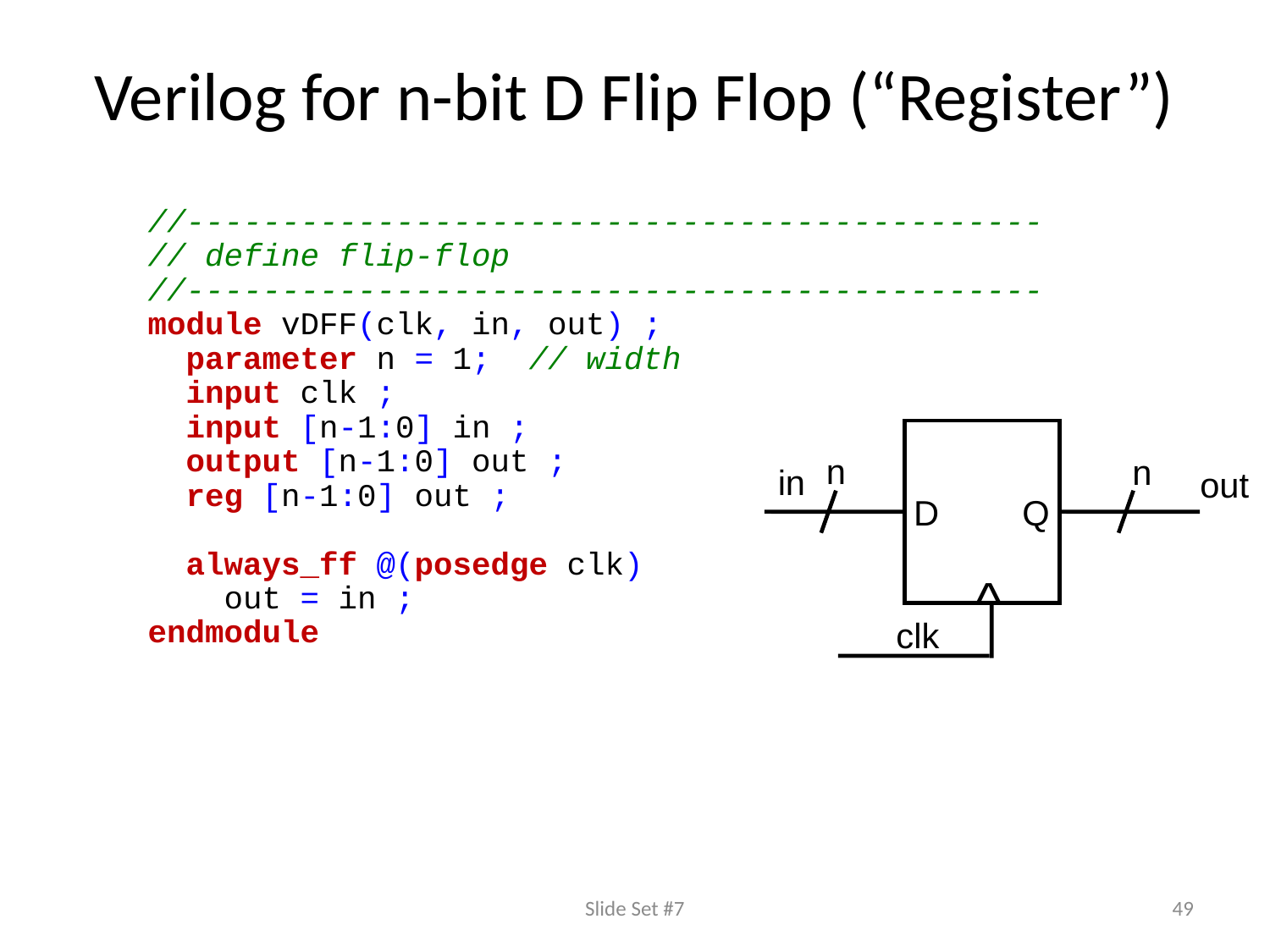

# Verilog for n-bit D Flip Flop (“Register”)
//---------------------------------------------
// define flip-flop
//---------------------------------------------
module vDFF(clk, in, out) ;
  parameter n = 1;  // width
  input clk ;
  input [n-1:0] in ;
  output [n-1:0] out ;
  reg [n-1:0] out ;

  always_ff @(posedge clk)
    out = in ;
endmodule

n
n

D
Q

^

in
out
clk
Slide Set #7
49